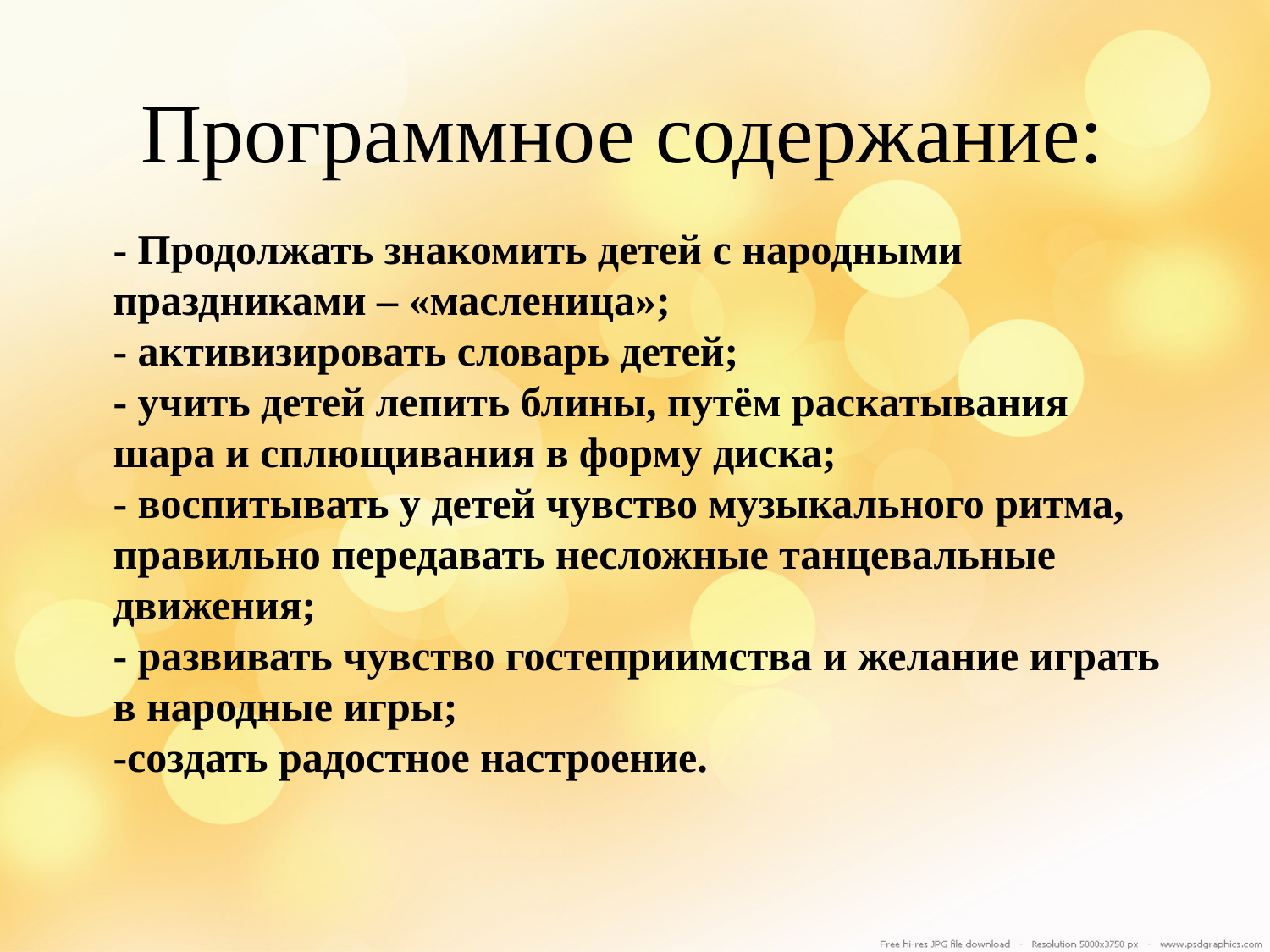

Программное содержание:
# - Продолжать знакомить детей с народными праздниками – «масленица»; - активизировать словарь детей; - учить детей лепить блины, путём раскатывания шара и сплющивания в форму диска; - воспитывать у детей чувство музыкального ритма, правильно передавать несложные танцевальные движения; - развивать чувство гостеприимства и желание играть в народные игры; -создать радостное настроение.